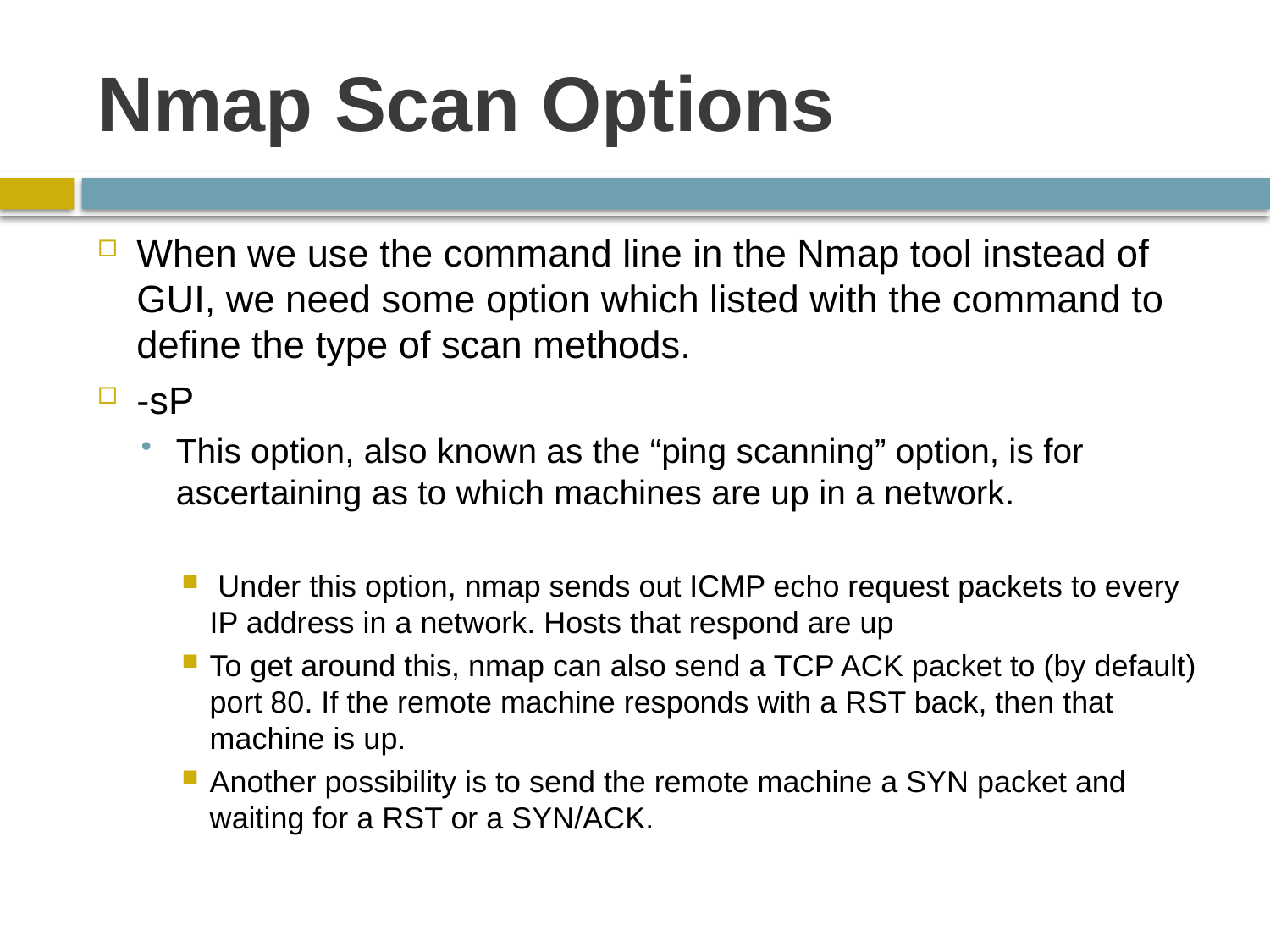

# Nmap Scan Options
When we use the command line in the Nmap tool instead of GUI, we need some option which listed with the command to define the type of scan methods.
-sP
This option, also known as the “ping scanning” option, is for ascertaining as to which machines are up in a network.

 Under this option, nmap sends out ICMP echo request packets to every IP address in a network. Hosts that respond are up
To get around this, nmap can also send a TCP ACK packet to (by default) port 80. If the remote machine responds with a RST back, then that machine is up.
Another possibility is to send the remote machine a SYN packet and waiting for a RST or a SYN/ACK.